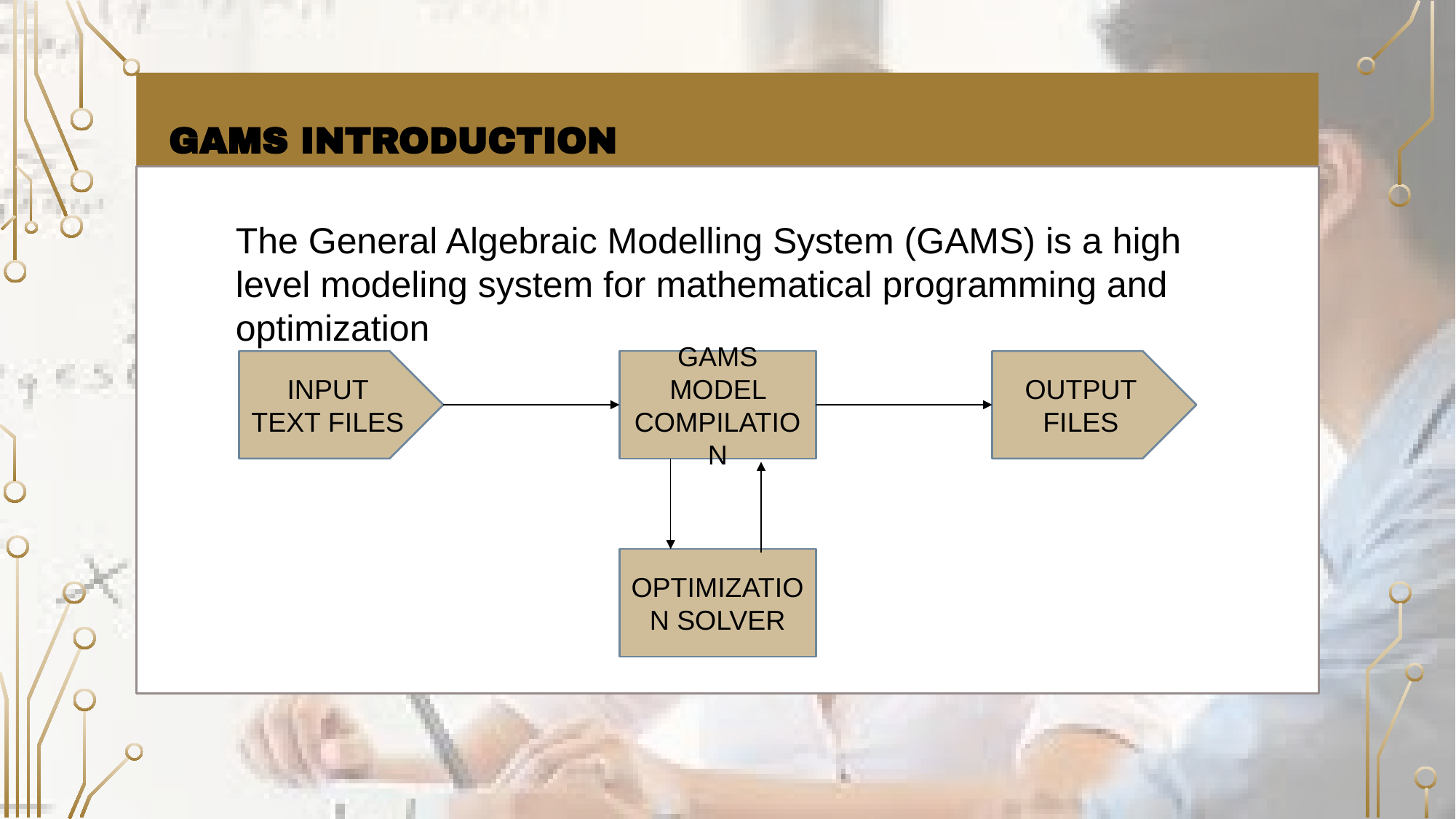

GAMS INTRODUCTION

The General Algebraic Modelling System (GAMS) is a high level modeling system for mathematical programming and optimization
OUTPUT FILES
INPUT TEXT FILES
GAMS MODEL COMPILATION
OPTIMIZATION SOLVER